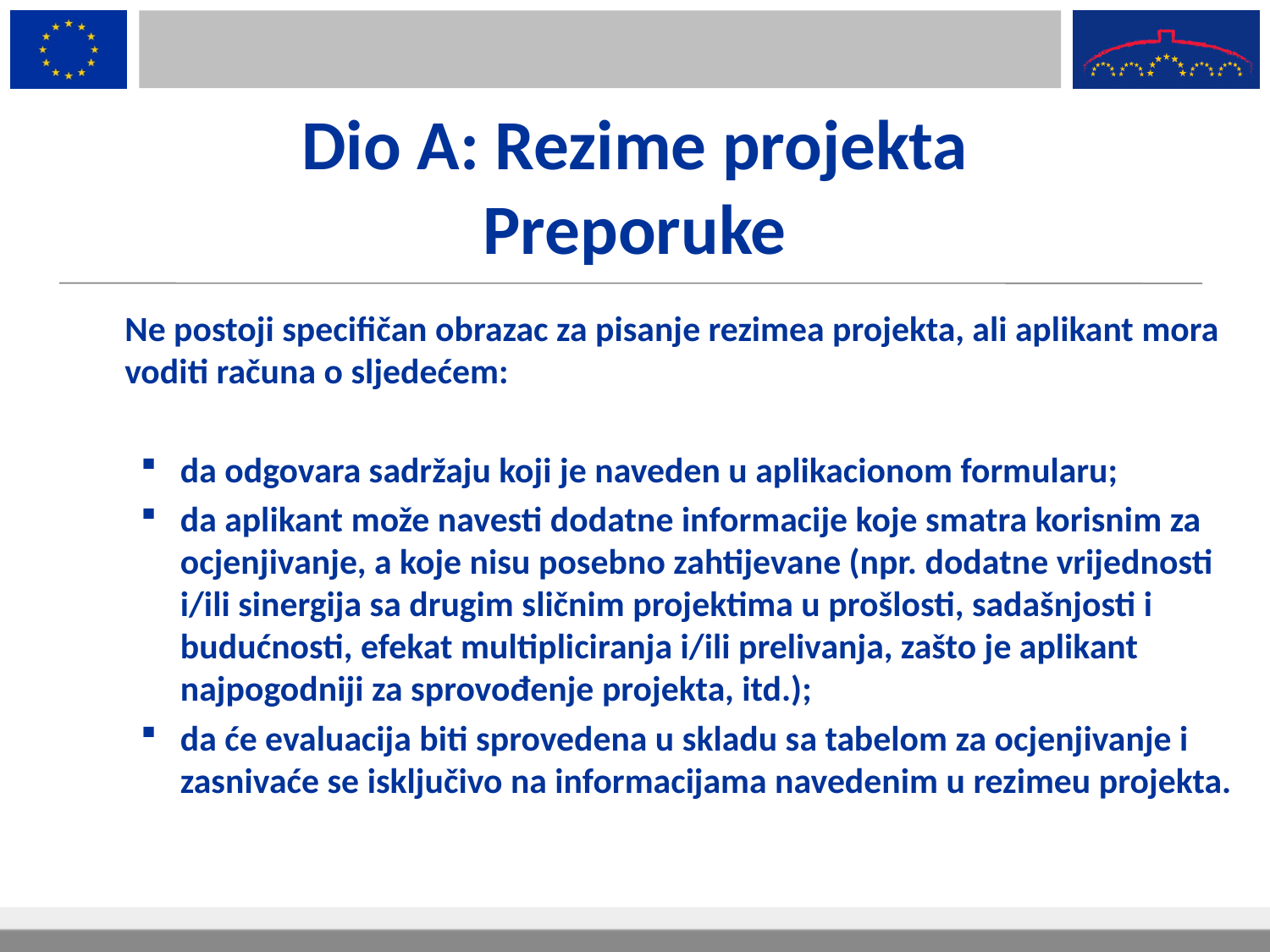

# Dio A: Rezime projekta Preporuke
Ne postoji specifičan obrazac za pisanje rezimea projekta, ali aplikant mora voditi računa o sljedećem:

da odgovara sadržaju koji je naveden u aplikacionom formularu;
da aplikant može navesti dodatne informacije koje smatra korisnim za ocjenjivanje, a koje nisu posebno zahtijevane (npr. dodatne vrijednosti i/ili sinergija sa drugim sličnim projektima u prošlosti, sadašnjosti i budućnosti, efekat multipliciranja i/ili prelivanja, zašto je aplikant najpogodniji za sprovođenje projekta, itd.);
da će evaluacija biti sprovedena u skladu sa tabelom za ocjenjivanje i zasnivaće se isključivo na informacijama navedenim u rezimeu projekta.